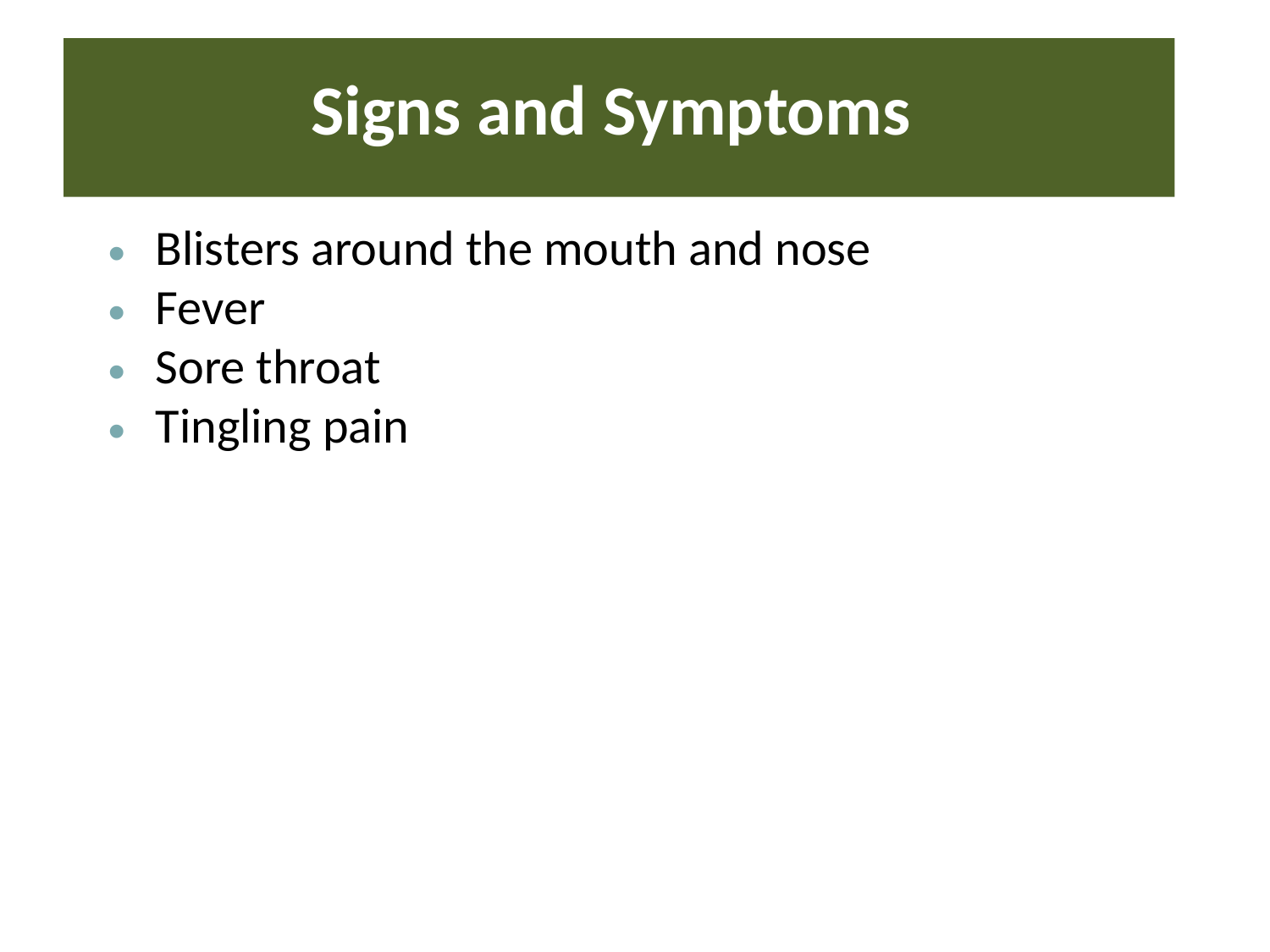

# Signs and Symptoms
Blisters around the mouth and nose
Fever
Sore throat
Tingling pain